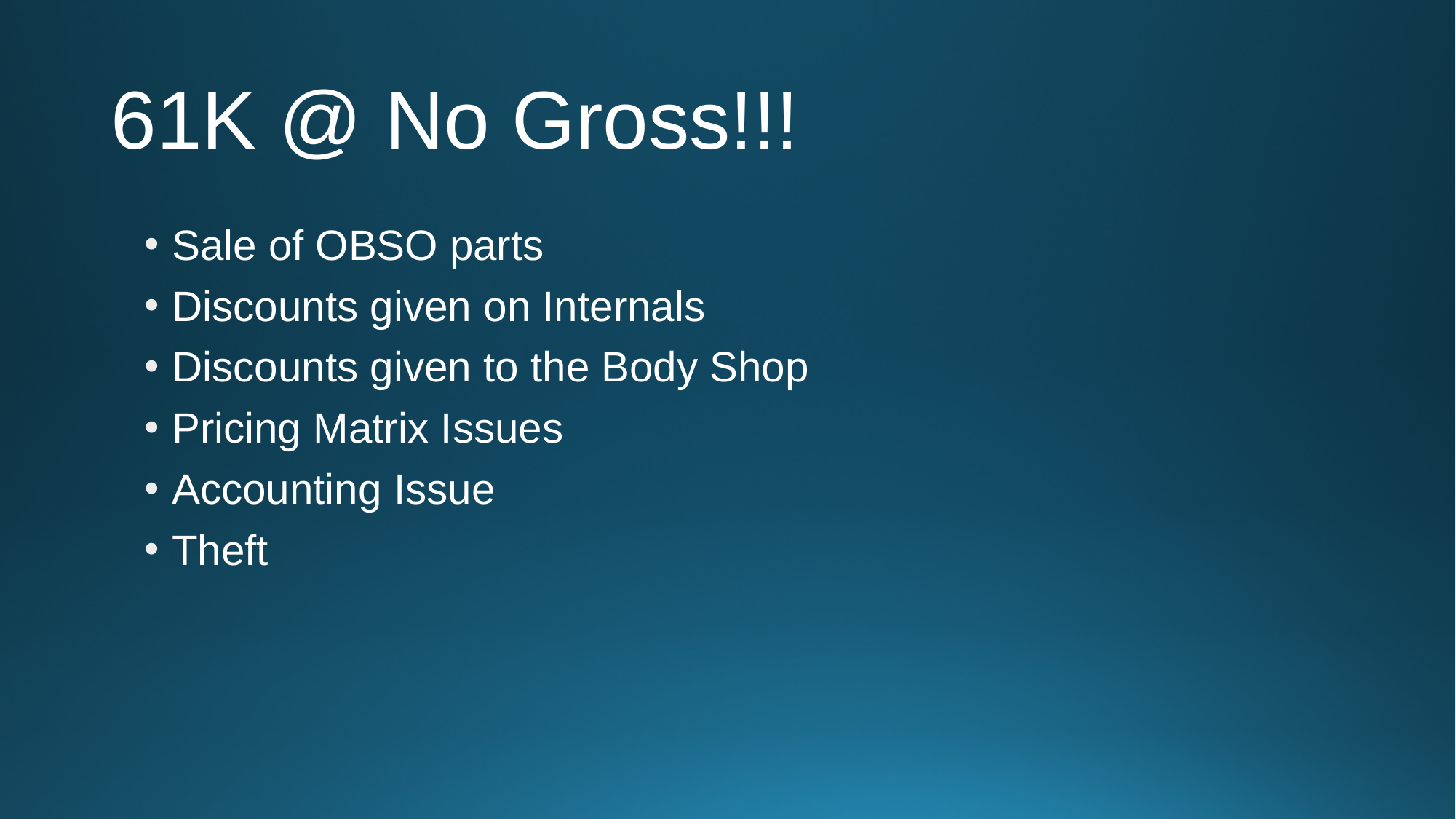

# 61K @ No Gross!!!
Sale of OBSO parts
Discounts given on Internals
Discounts given to the Body Shop
Pricing Matrix Issues
Accounting Issue
Theft